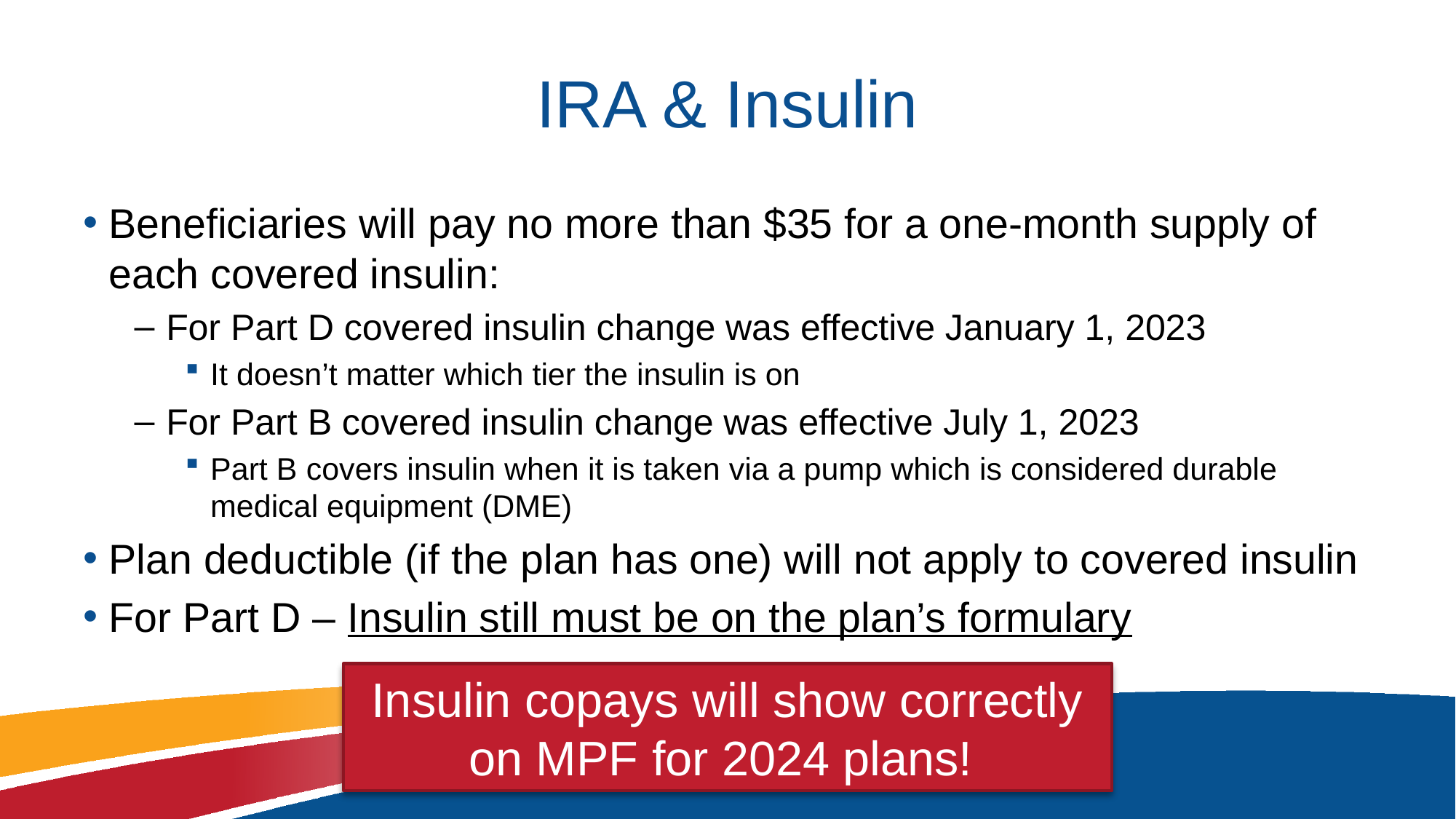

# IRA & Insulin
Beneficiaries will pay no more than $35 for a one-month supply of each covered insulin:
For Part D covered insulin change was effective January 1, 2023
It doesn’t matter which tier the insulin is on
For Part B covered insulin change was effective July 1, 2023
Part B covers insulin when it is taken via a pump which is considered durable medical equipment (DME)
Plan deductible (if the plan has one) will not apply to covered insulin
For Part D – Insulin still must be on the plan’s formulary
Insulin copays will show correctly on MPF for 2024 plans!
34